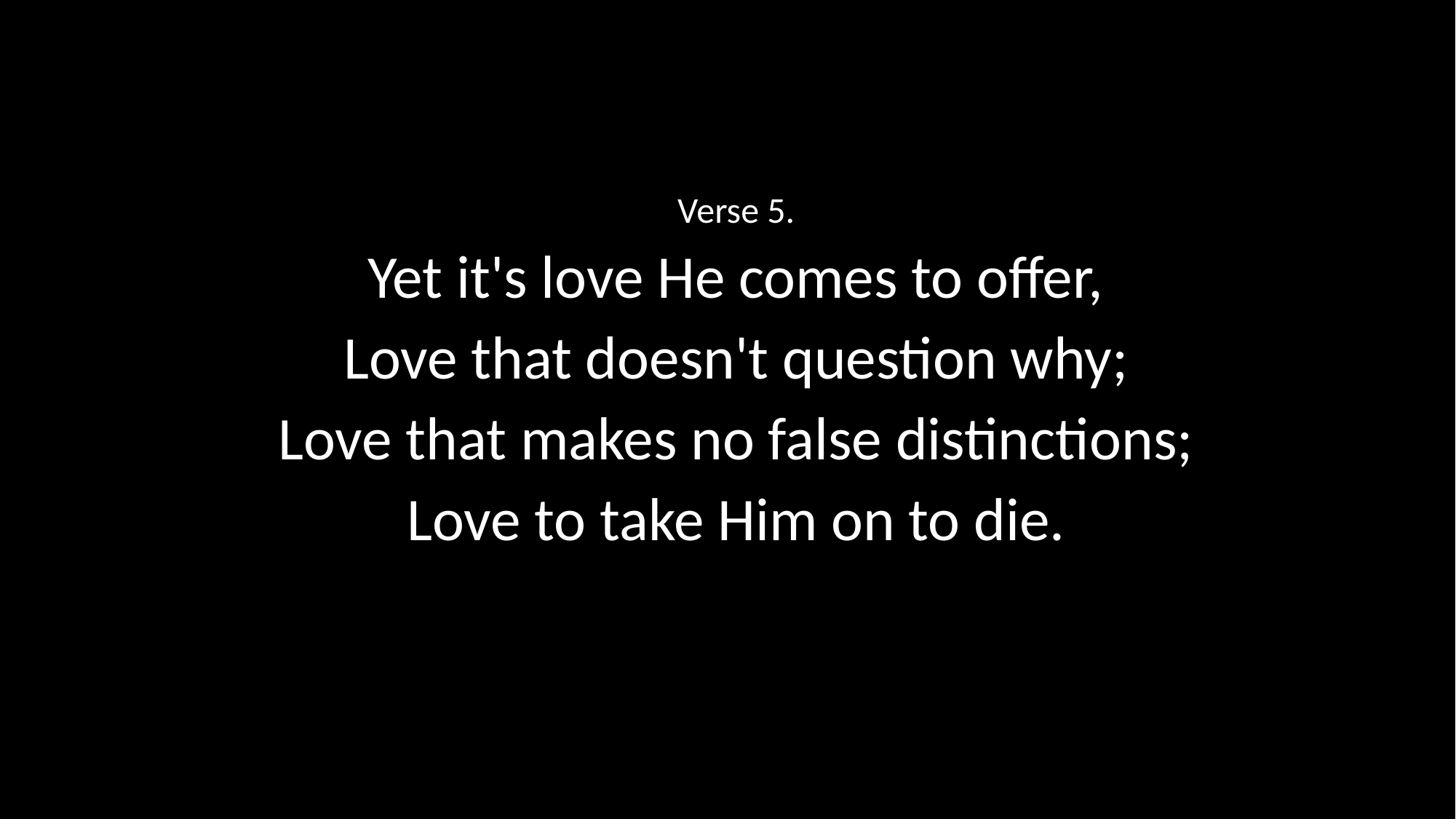

Verse 5.
Yet it's love He comes to offer,
Love that doesn't question why;
Love that makes no false distinctions;
Love to take Him on to die.